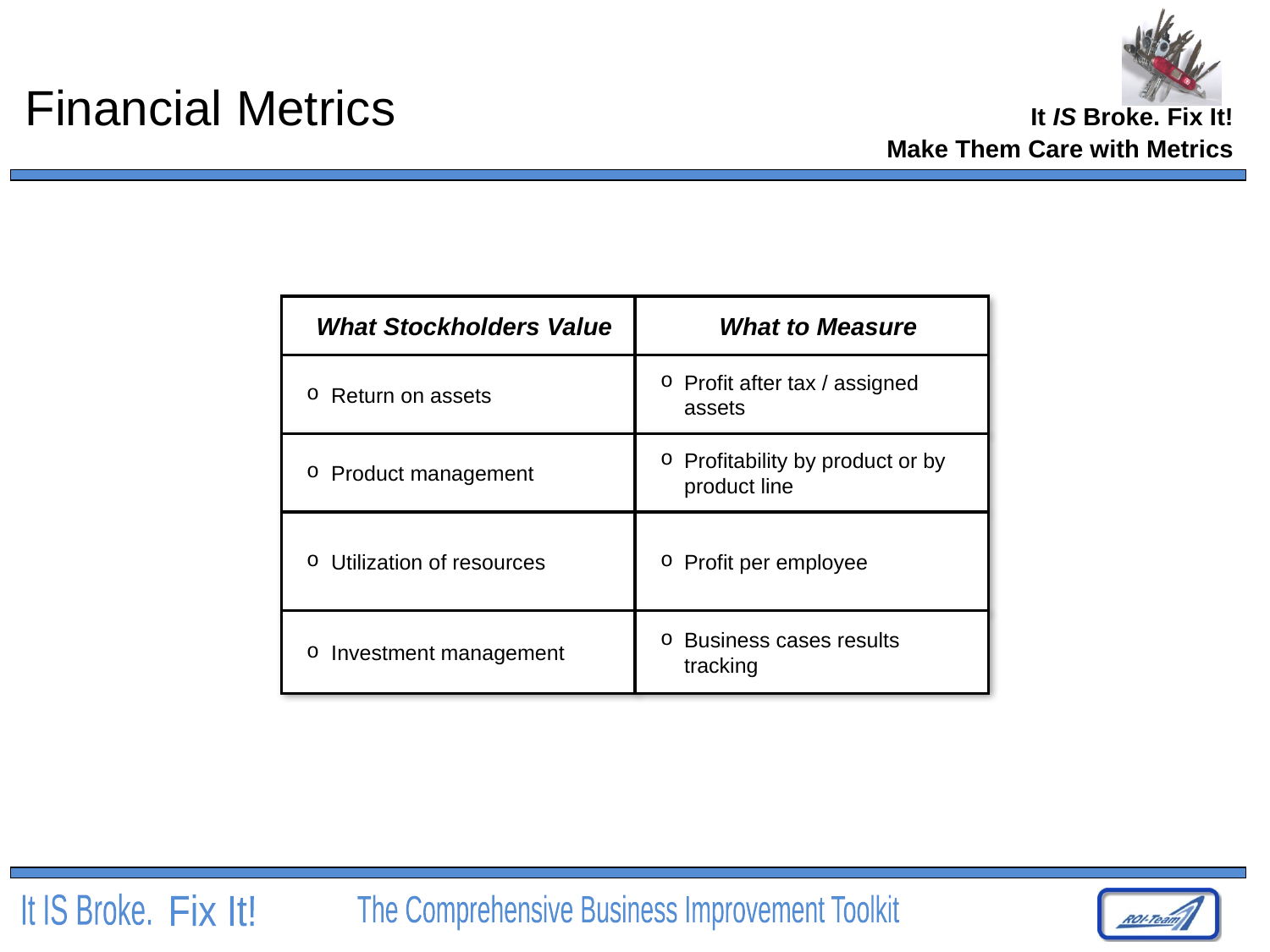

# Financial Metrics
Make Them Care with Metrics
What Stockholders Value
What to Measure
Return on assets
Profit after tax / assigned assets
Product management
Profitability by product or by product line
Utilization of resources
Profit per employee
Investment management
Business cases results tracking